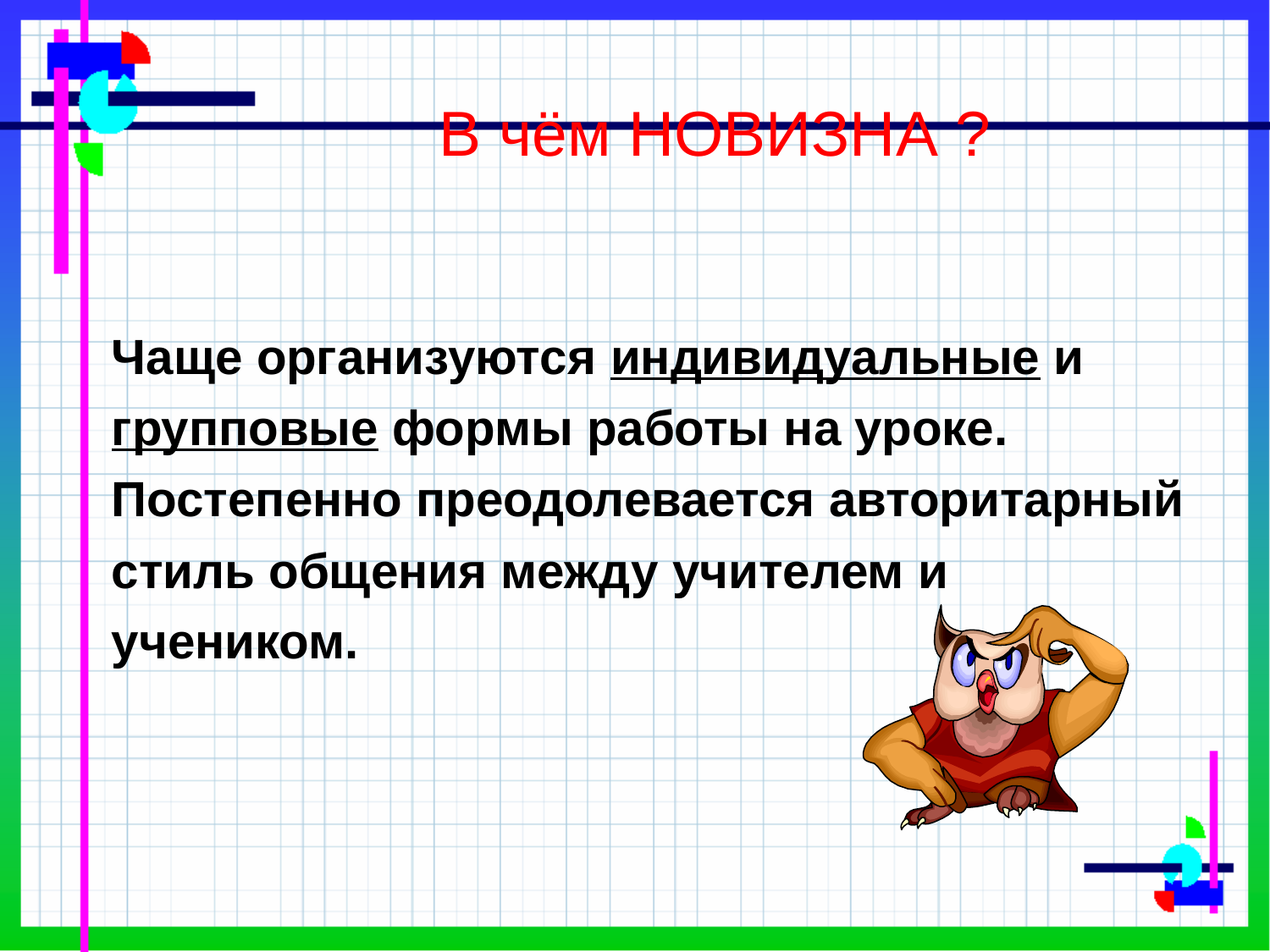

# В чём НОВИЗНА ?
Чаще организуются индивидуальные и групповые формы работы на уроке. Постепенно преодолевается авторитарный стиль общения между учителем и учеником.